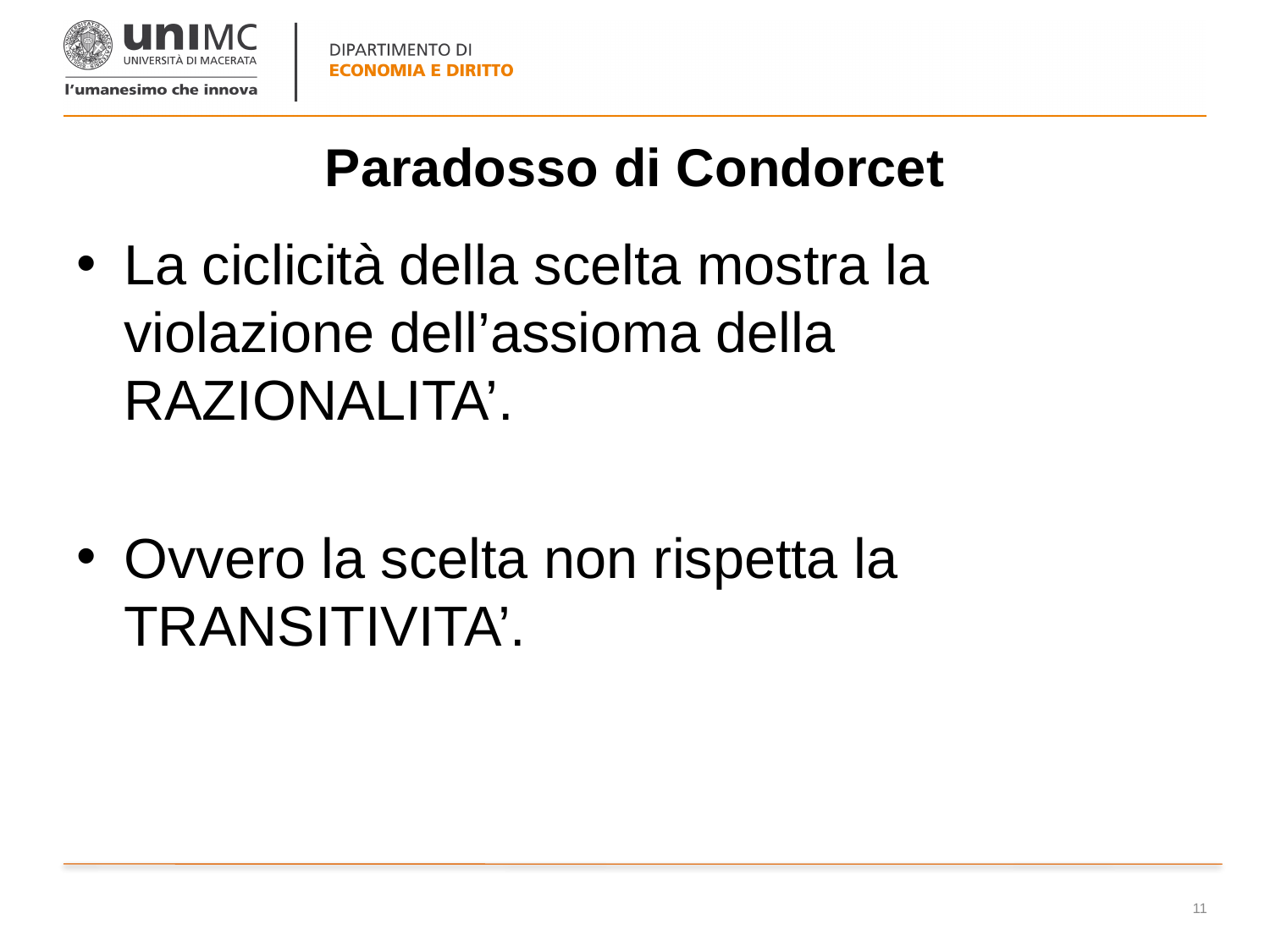

# Paradosso di Condorcet
La ciclicità della scelta mostra la violazione dell’assioma della RAZIONALITA’.

Ovvero la scelta non rispetta la TRANSITIVITA’.
11